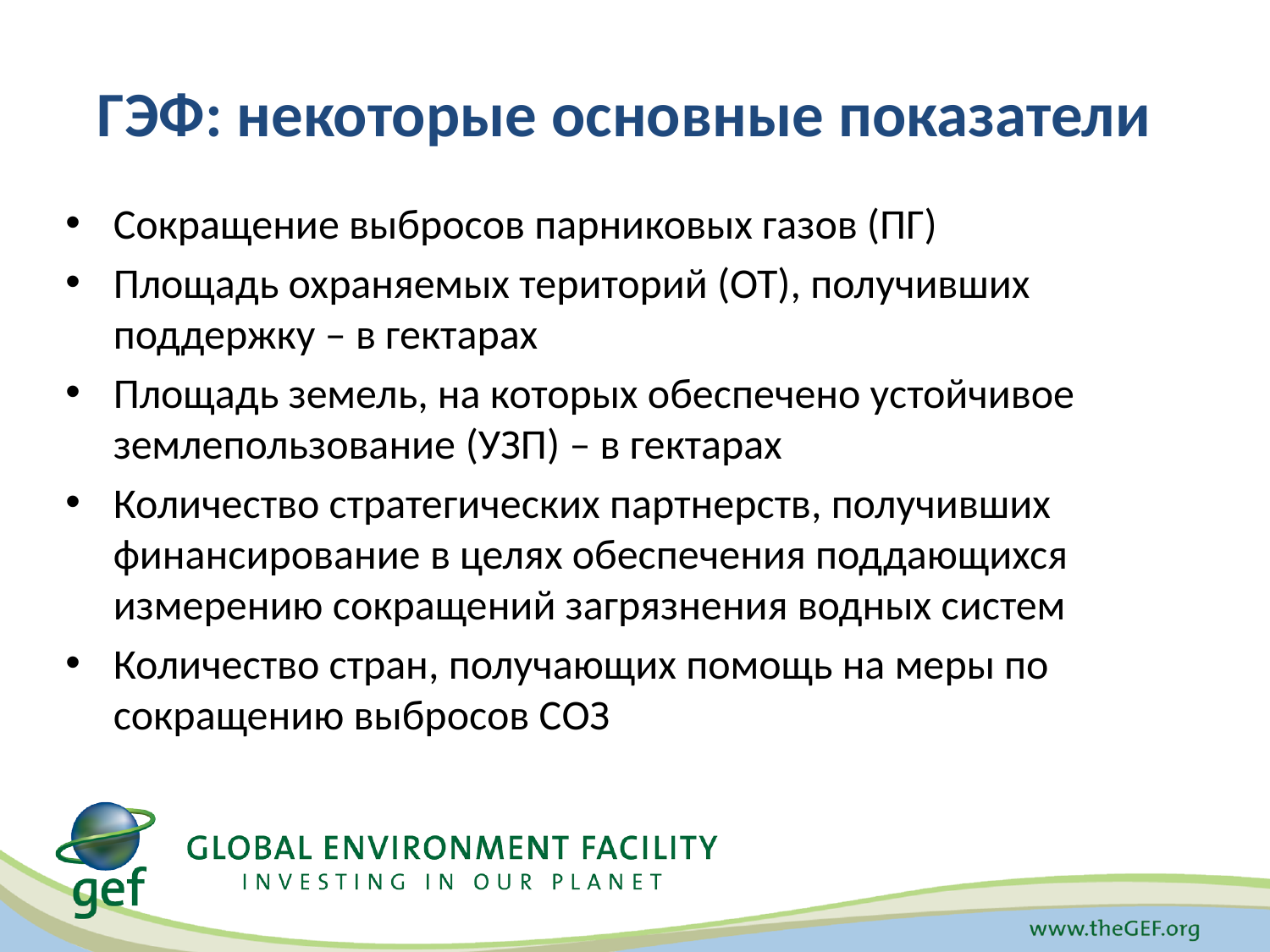

# ГЭФ: некоторые основные показатели
Сокращение выбросов парниковых газов (ПГ)
Площадь охраняемых територий (ОТ), получивших поддержку – в гектарах
Площадь земель, на которых обеспечено устойчивое землепользование (УЗП) – в гектарах
Количество стратегических партнерств, получивших финансирование в целях обеспечения поддающихся измерению сокращений загрязнения водных систем
Количество стран, получающих помощь на меры по сокращению выбросов СОЗ